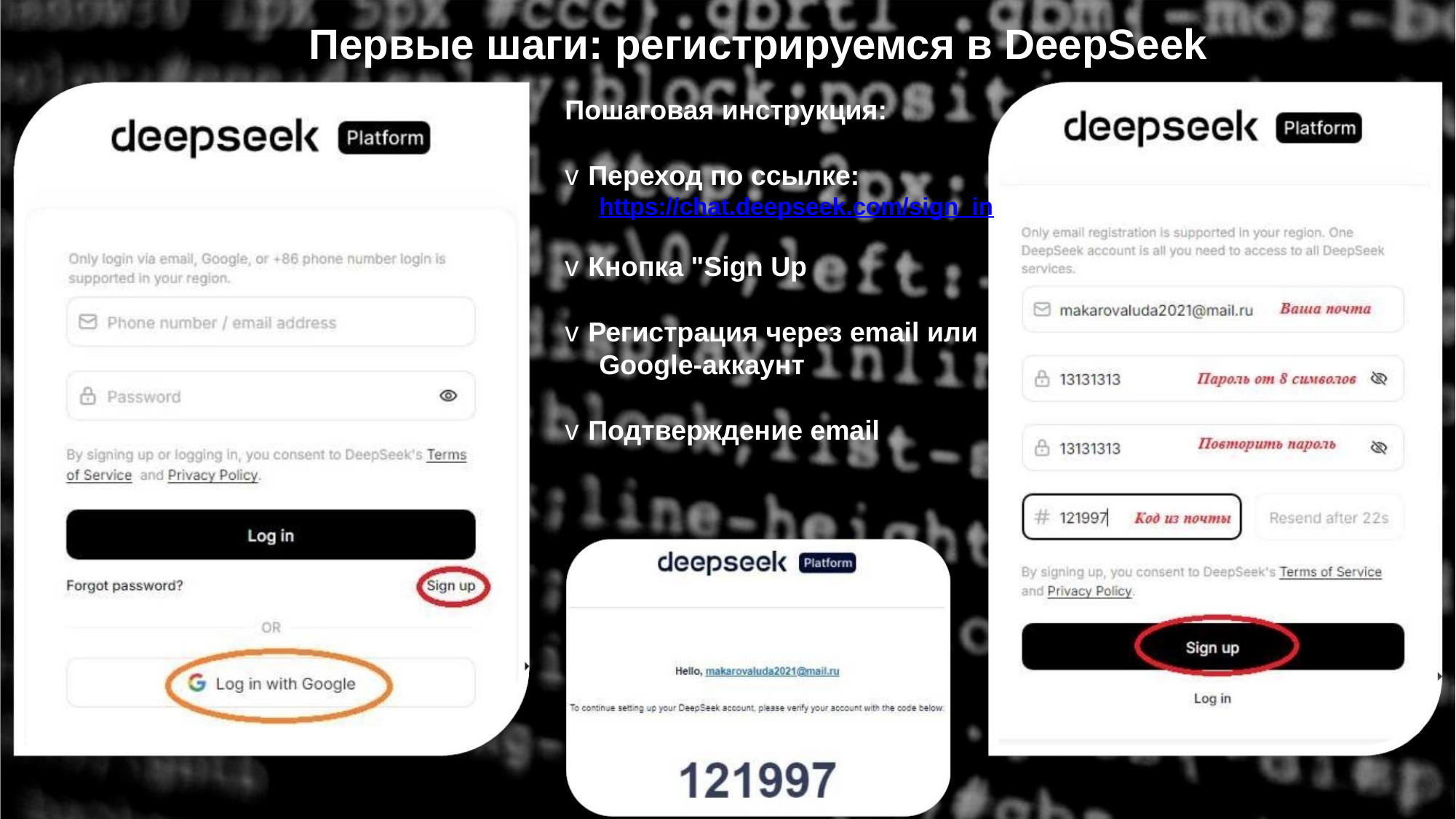

Первые шаги: регистрируемся в DeepSeek
Пошаговая инструкция:
v Переход по ссылке:
https://chat.deepseek.com/sign_in
v Кнопка "Sign Up
v Регистрация через email или
Google-аккаунт
v Подтверждение email